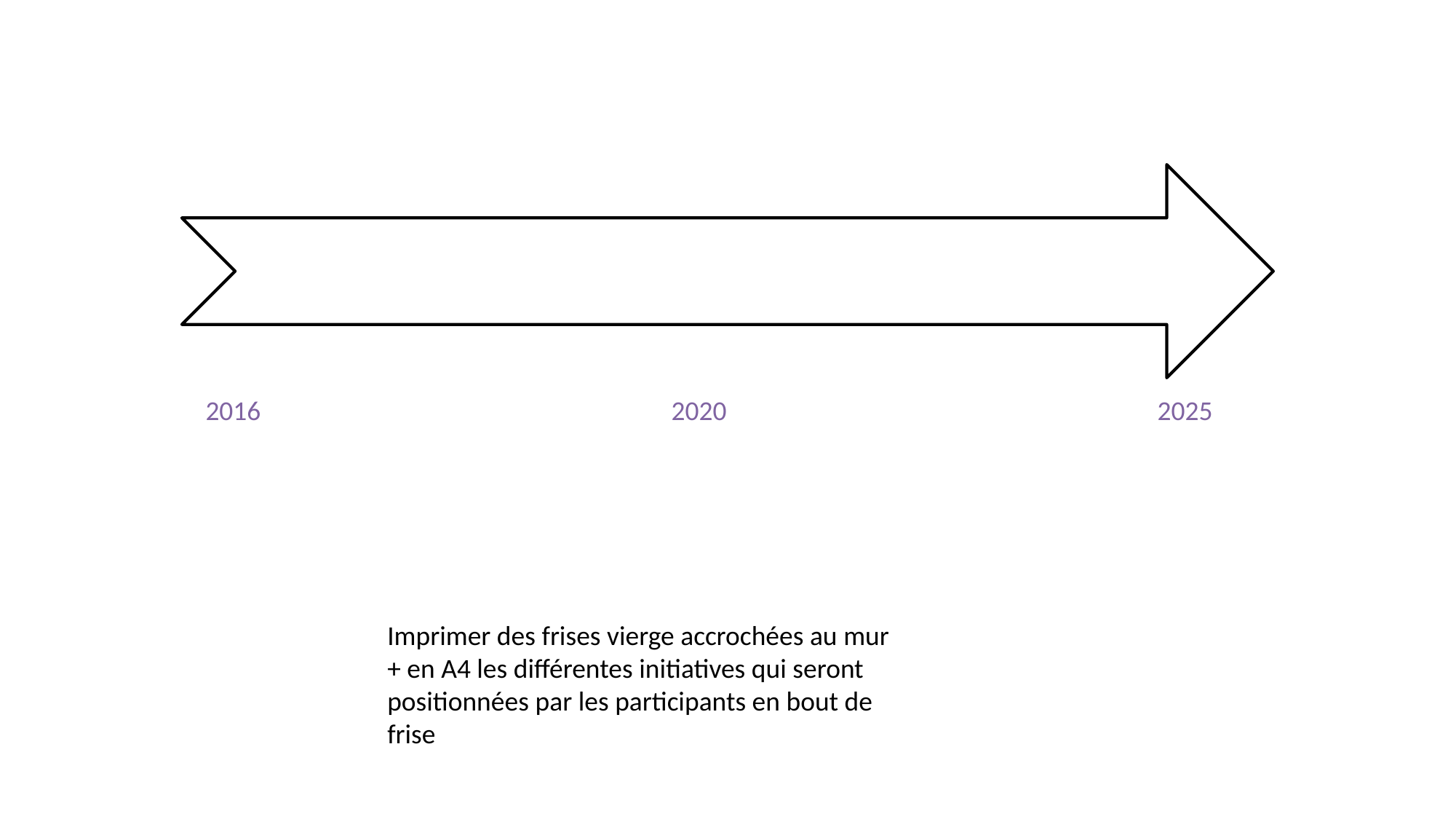

2020
2025
2016
Imprimer des frises vierge accrochées au mur
+ en A4 les différentes initiatives qui seront positionnées par les participants en bout de frise